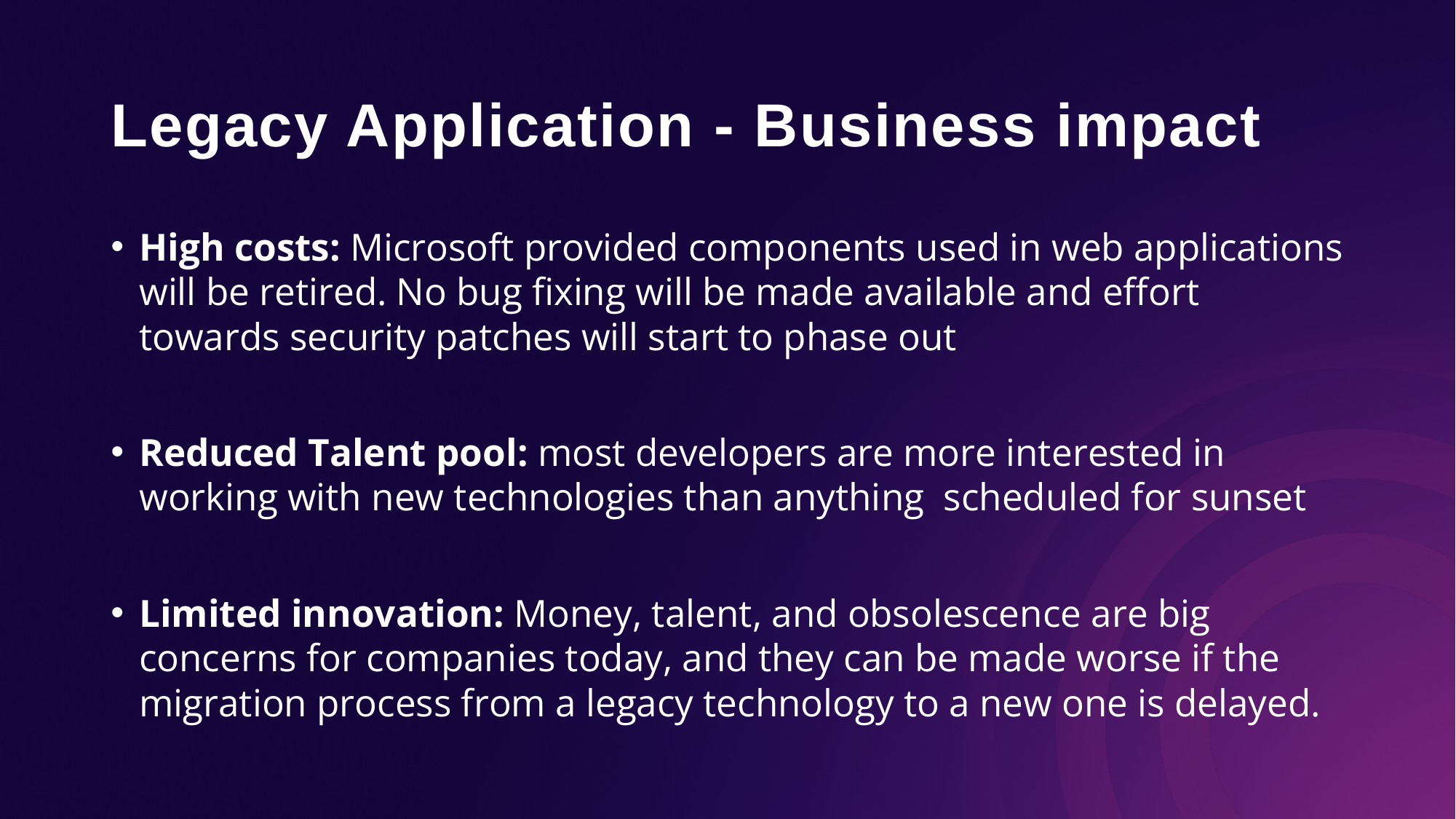

# Legacy Application - Business impact
High costs: Microsoft provided components used in web applications will be retired. No bug fixing will be made available and effort towards security patches will start to phase out

Reduced Talent pool: most developers are more interested in working with new technologies than anything  scheduled for sunset

Limited innovation: Money, talent, and obsolescence are big concerns for companies today, and they can be made worse if the migration process from a legacy technology to a new one is delayed.